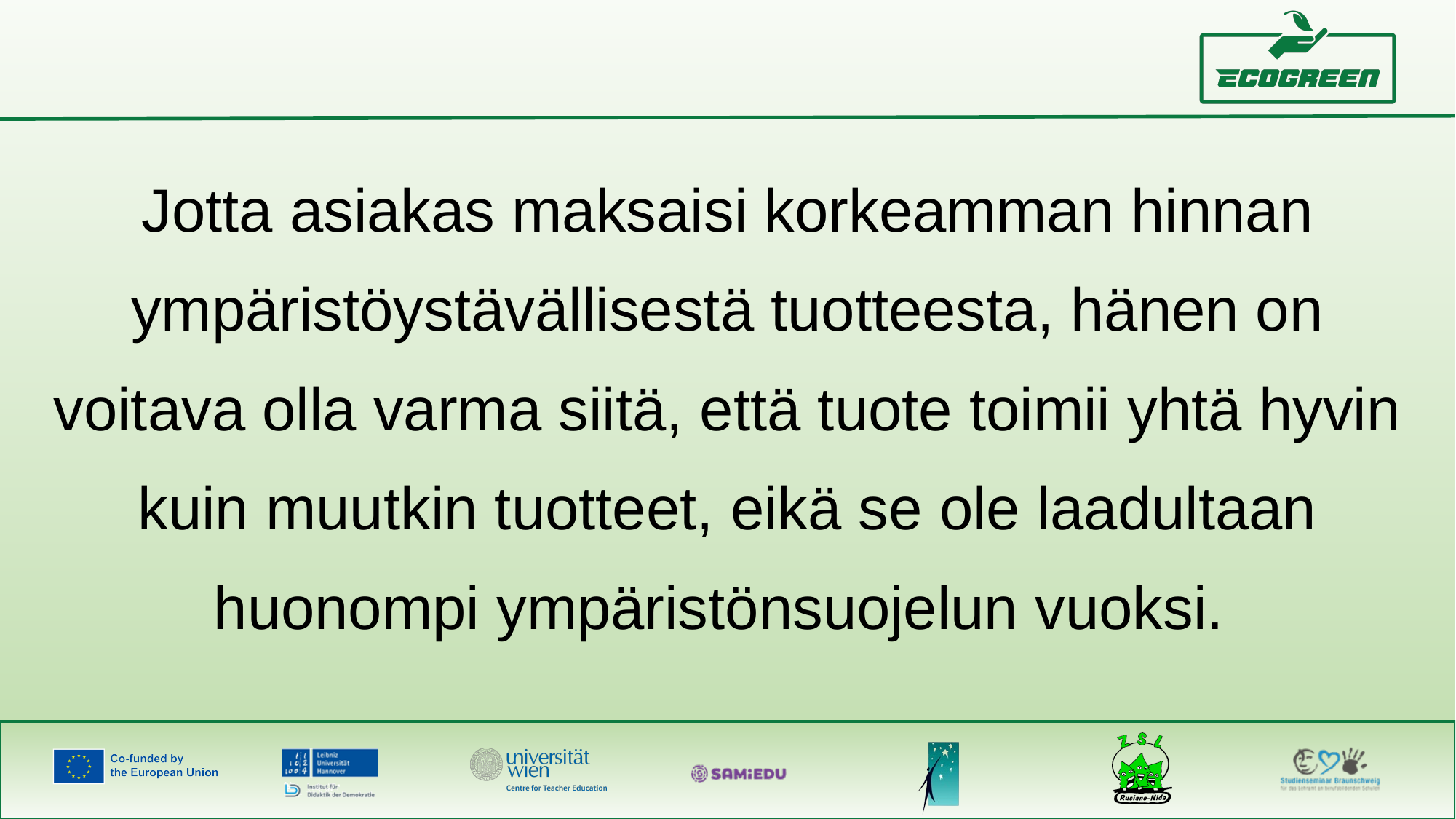

Jotta asiakas maksaisi korkeamman hinnan ympäristöystävällisestä tuotteesta, hänen on voitava olla varma siitä, että tuote toimii yhtä hyvin kuin muutkin tuotteet, eikä se ole laadultaan huonompi ympäristönsuojelun vuoksi.